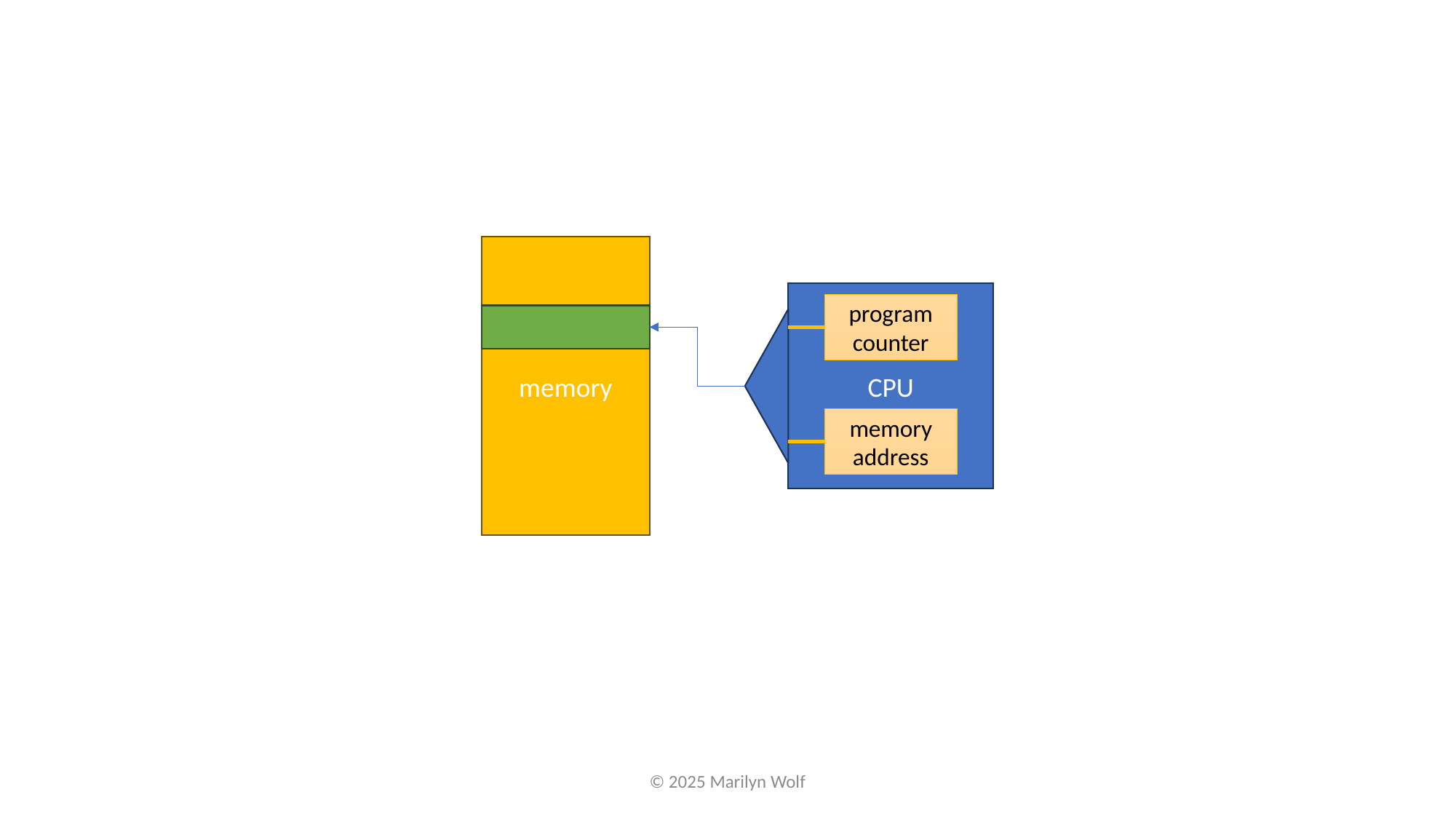

memory
CPU
program counter

memory address
© 2025 Marilyn Wolf